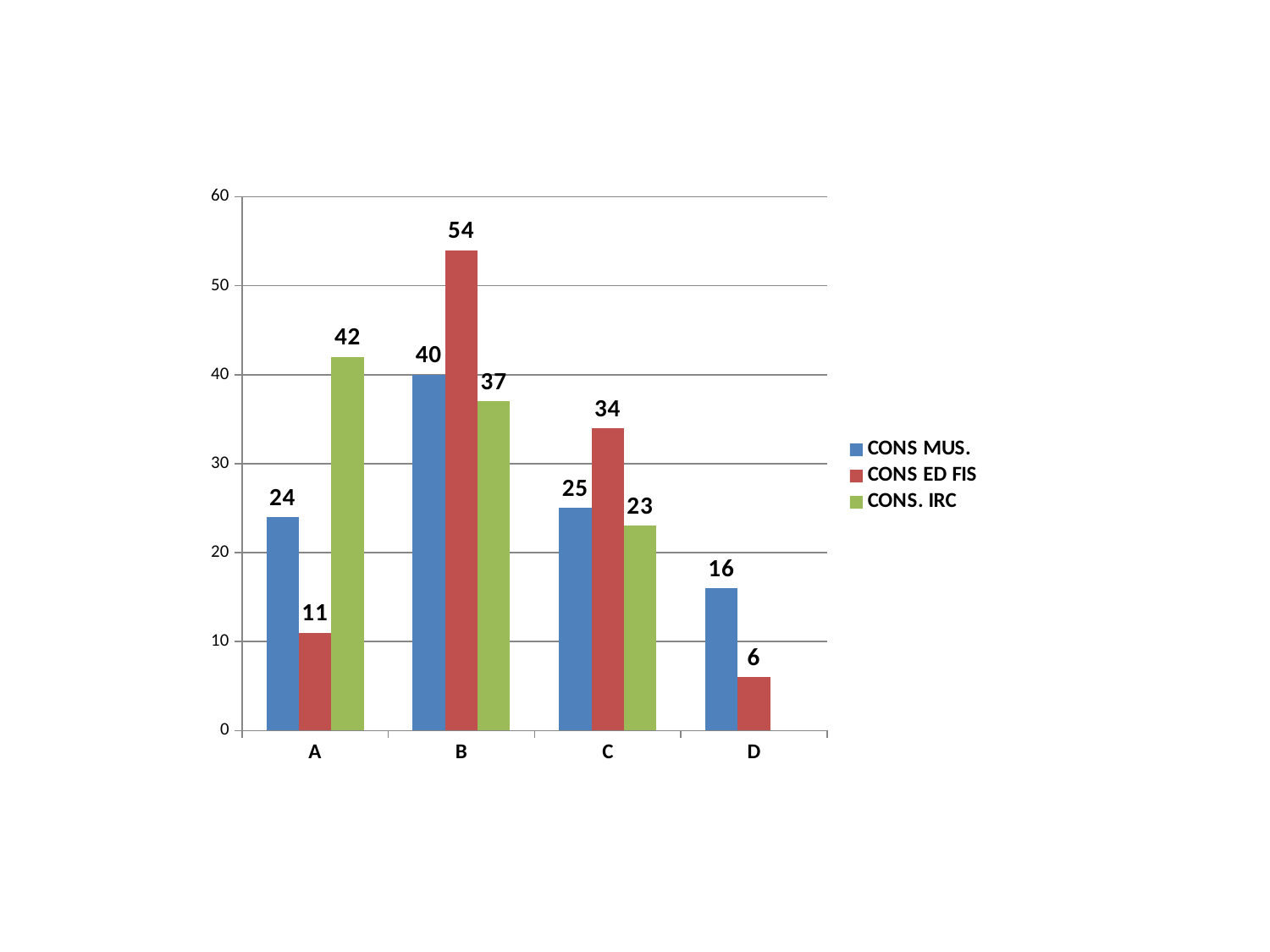

### Chart

| Category | CONS MUS. | CONS ED FIS | CONS. IRC |
|---|---|---|---|
| A | 24.0 | 11.0 | 42.0 |
| B | 40.0 | 54.0 | 37.0 |
| C | 25.0 | 34.0 | 23.0 |
| D | 16.0 | 6.0 | None |